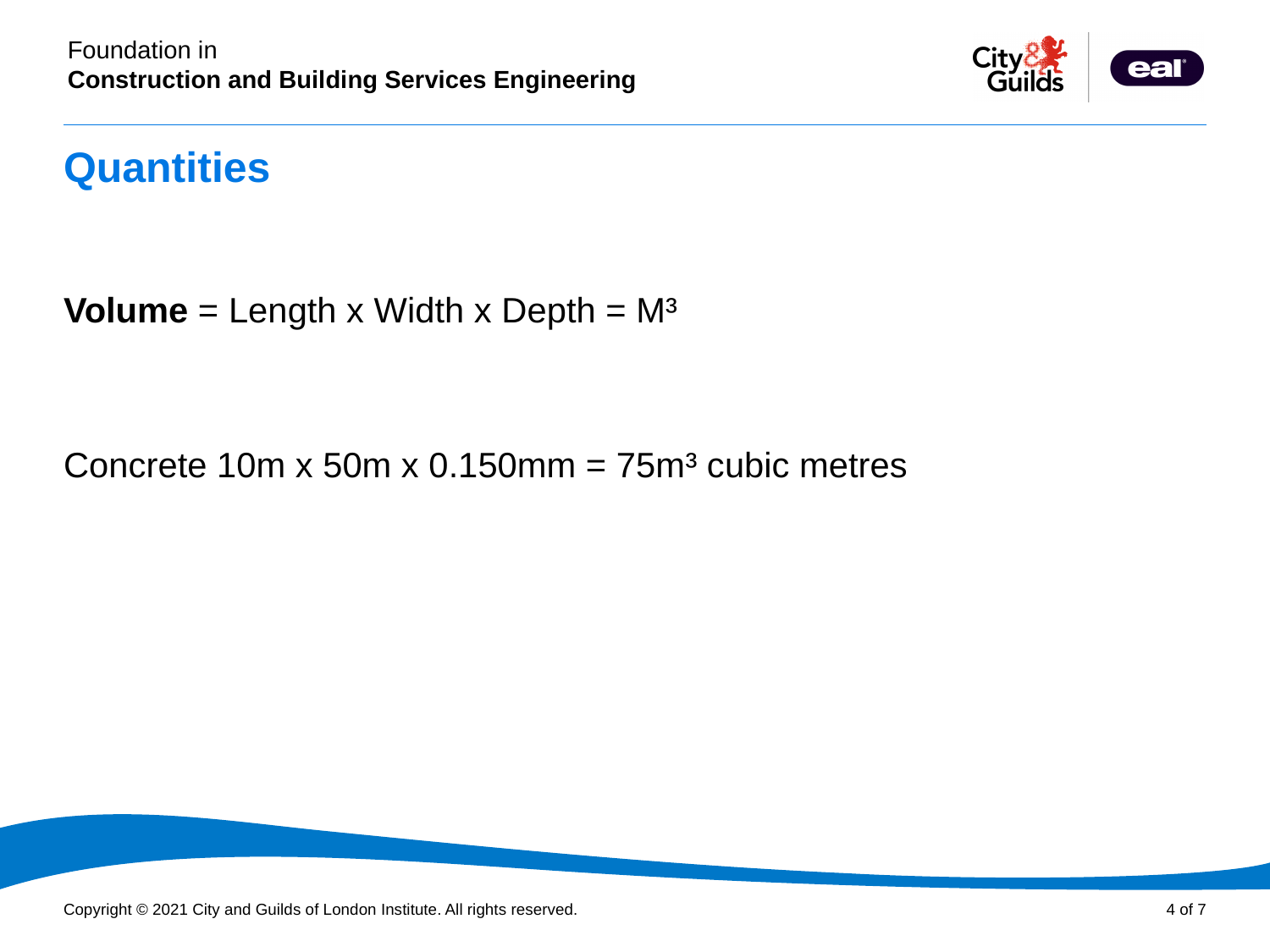

# Quantities

Volume = Length x Width x Depth = M³

Concrete 10m x 50m x 0.150mm = 75m³ cubic metres